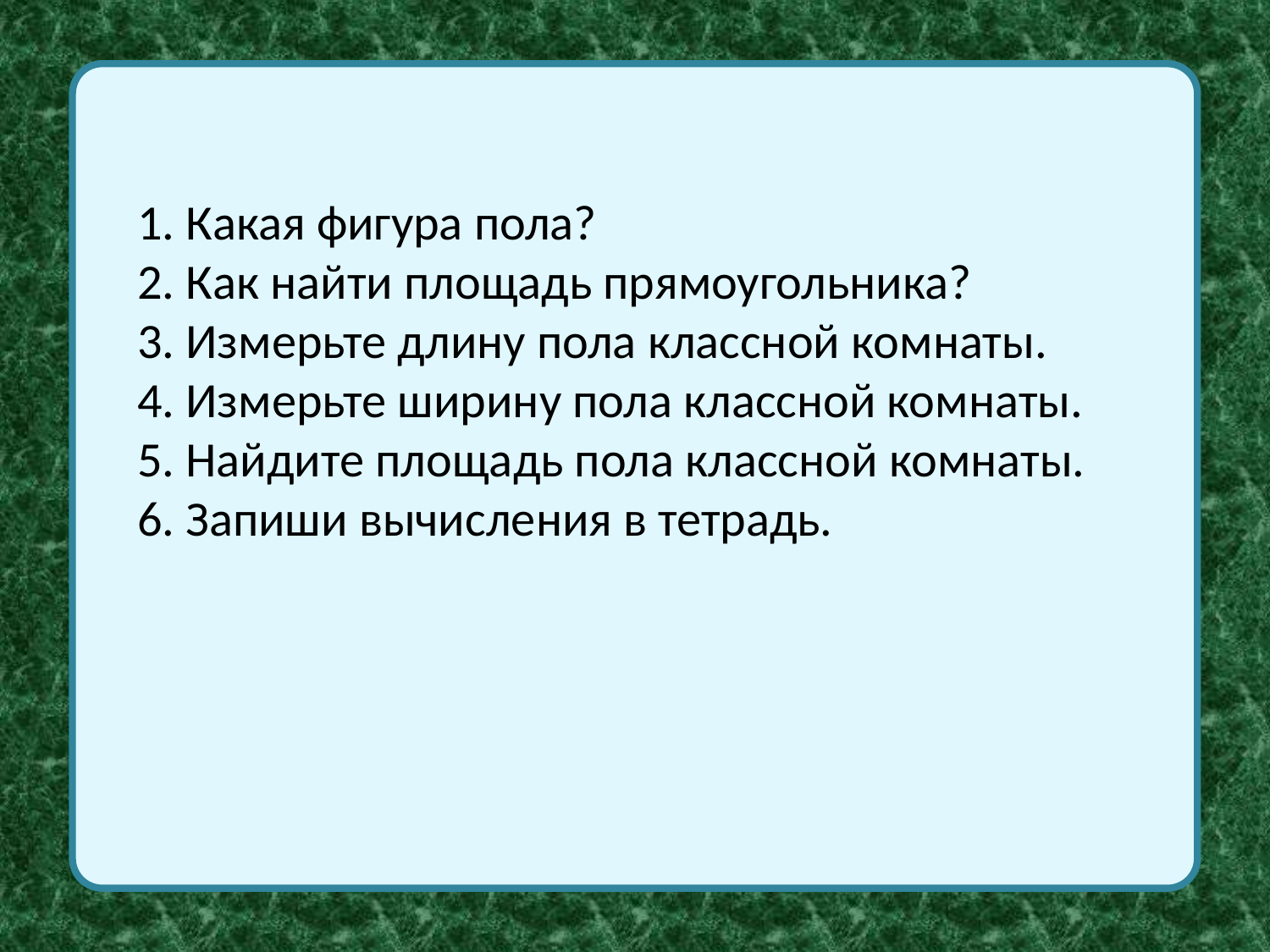

1. Какая фигура пола?
2. Как найти площадь прямоугольника?
3. Измерьте длину пола классной комнаты.
4. Измерьте ширину пола классной комнаты.
5. Найдите площадь пола классной комнаты.
6. Запиши вычисления в тетрадь.